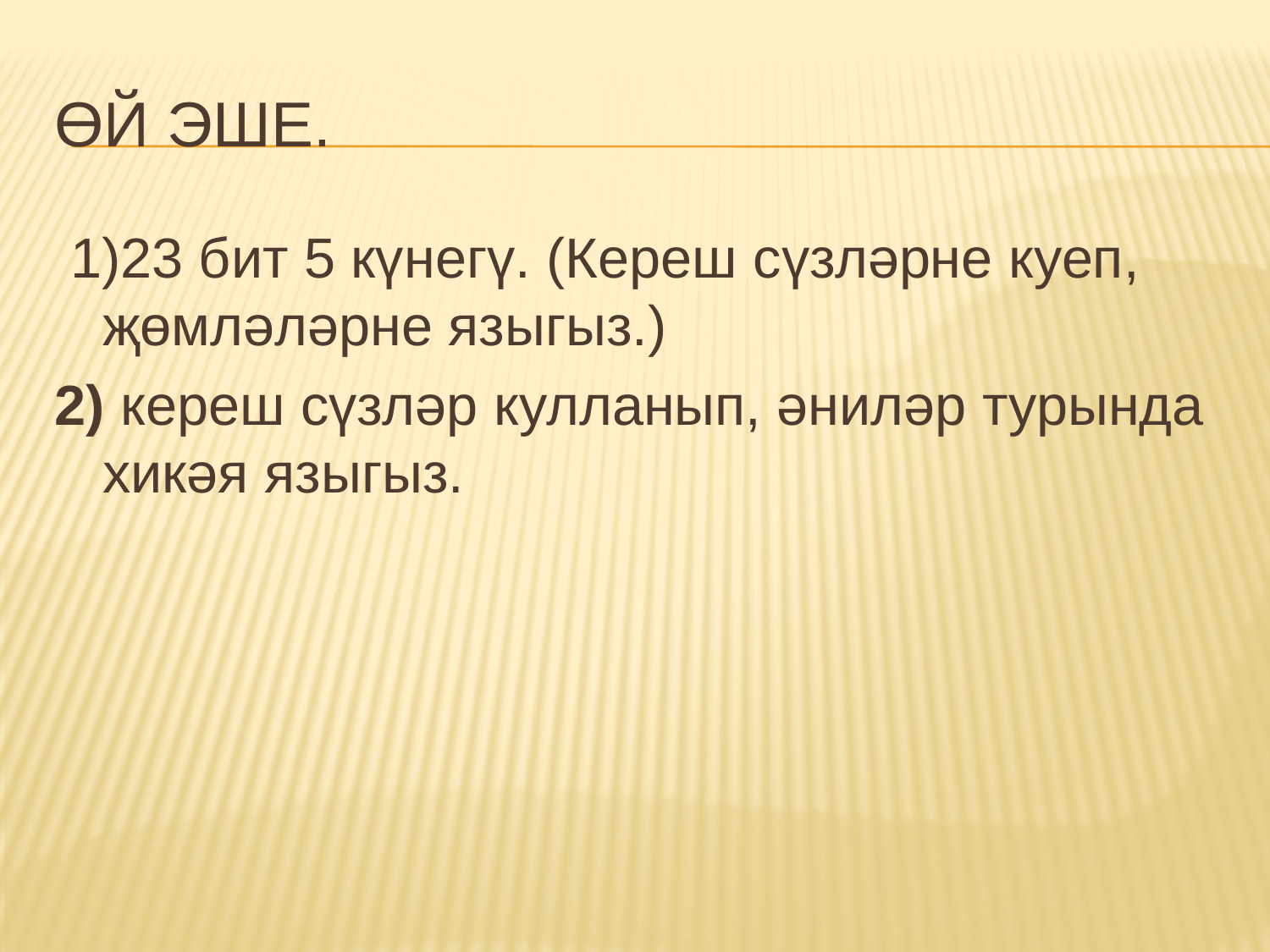

# Өй эше.
 1)23 бит 5 күнегү. (Кереш сүзләрне куеп, җөмләләрне языгыз.)
2) кереш сүзләр кулланып, әниләр турында хикәя языгыз.